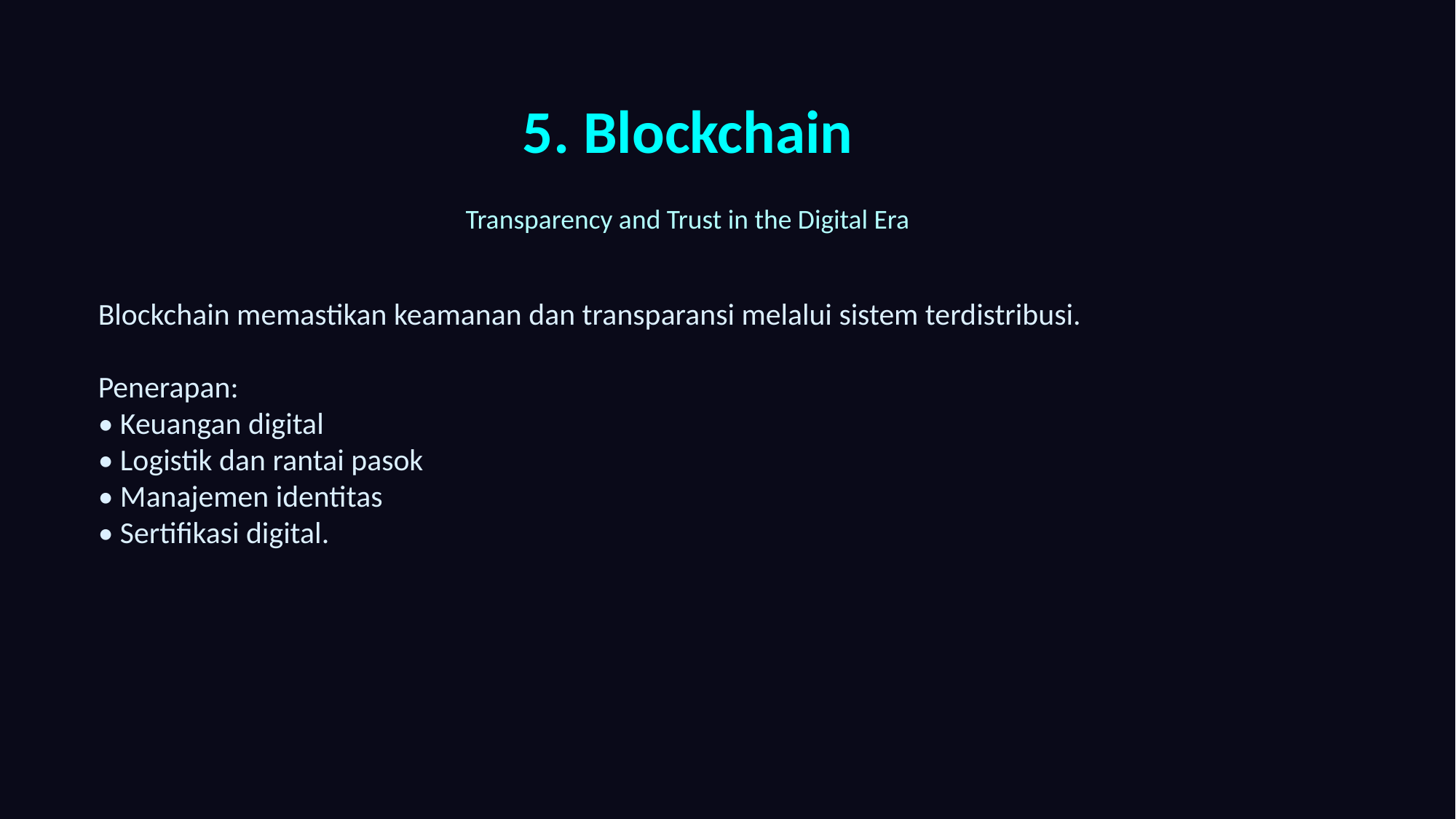

5. Blockchain

Transparency and Trust in the Digital Era

Blockchain memastikan keamanan dan transparansi melalui sistem terdistribusi.
Penerapan:
• Keuangan digital
• Logistik dan rantai pasok
• Manajemen identitas
• Sertifikasi digital.